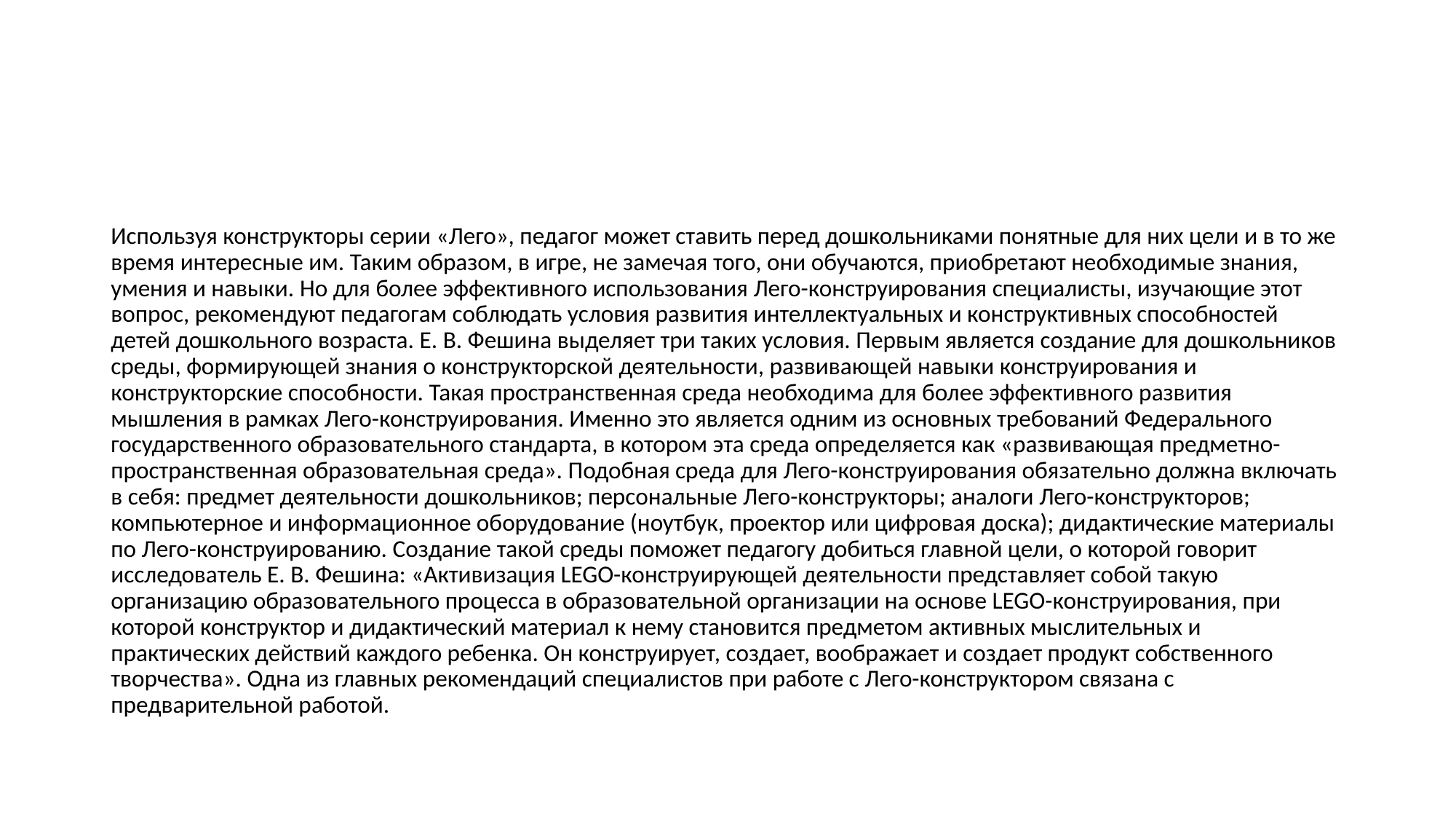

#
Используя конструкторы серии «Лего», педагог может ставить перед дошкольниками понятные для них цели и в то же время интересные им. Таким образом, в игре, не замечая того, они обучаются, приобретают необходимые знания, умения и навыки. Но для более эффективного использования Лего-конструирования специалисты, изучающие этот вопрос, рекомендуют педагогам соблюдать условия развития интеллектуальных и конструктивных способностей детей дошкольного возраста. Е. В. Фешина выделяет три таких условия. Первым является создание для дошкольников среды, формирующей знания о конструкторской деятельности, развивающей навыки конструирования и конструкторские способности. Такая пространственная среда необходима для более эффективного развития мышления в рамках Лего-конструирования. Именно это является одним из основных требований Федерального государственного образовательного стандарта, в котором эта среда определяется как «развивающая предметно-пространственная образовательная среда». Подобная среда для Лего-конструирования обязательно должна включать в себя: предмет деятельности дошкольников; персональные Лего-конструкторы; аналоги Лего-конструкторов; компьютерное и информационное оборудование (ноутбук, проектор или цифровая доска); дидактические материалы по Лего-конструированию. Создание такой среды поможет педагогу добиться главной цели, о которой говорит исследователь Е. В. Фешина: «Активизация LEGO-конструирующей деятельности представляет собой такую организацию образовательного процесса в образовательной организации на основе LEGO-конструирования, при которой конструктор и дидактический материал к нему становится предметом активных мыслительных и практических действий каждого ребенка. Он конструирует, создает, воображает и создает продукт собственного творчества». Одна из главных рекомендаций специалистов при работе с Лего-конструктором связана с предварительной работой.